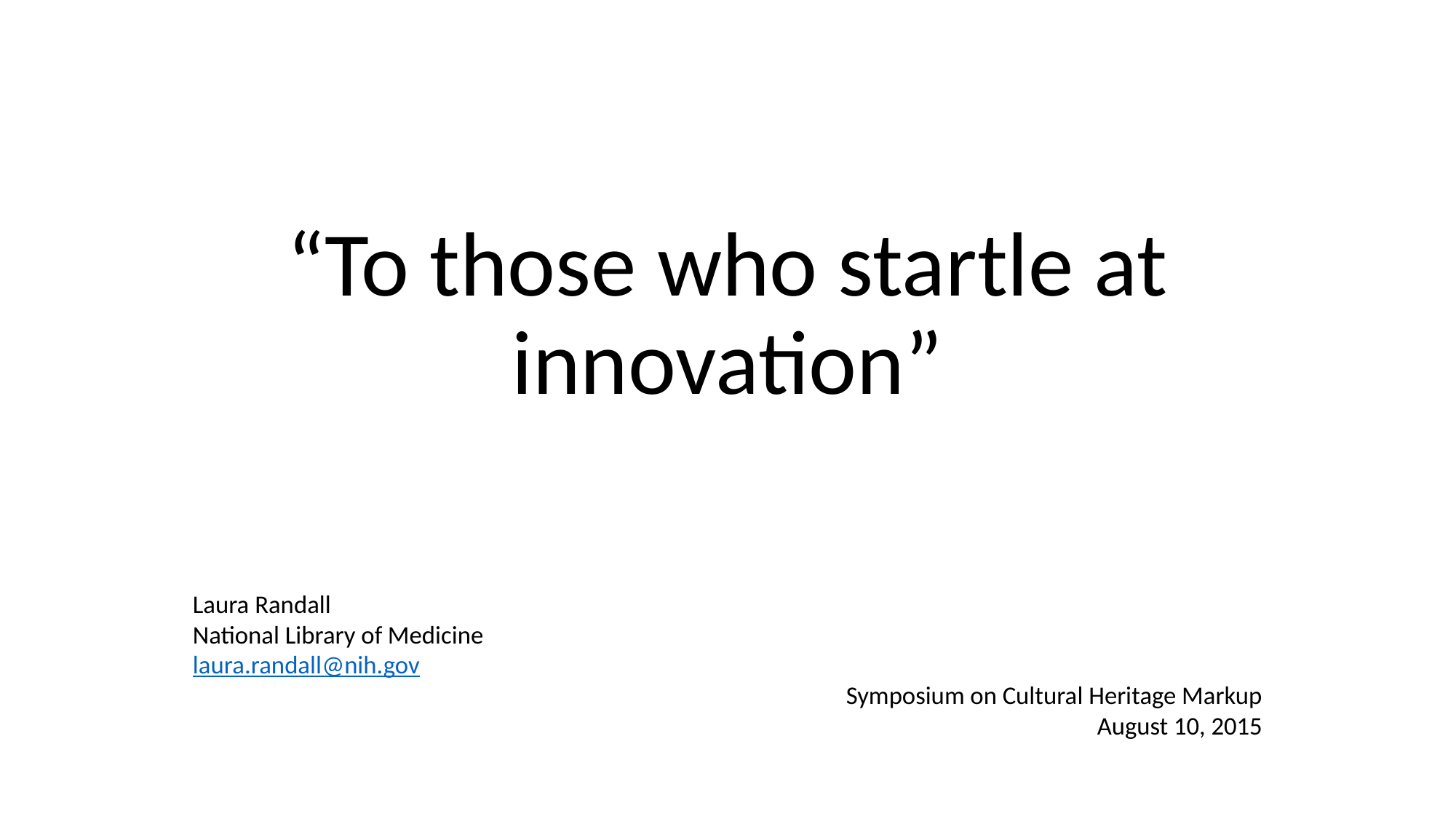

# “To those who startle at innovation”

Laura Randall
National Library of Medicine
laura.randall@nih.gov
Symposium on Cultural Heritage Markup
 August 10, 2015